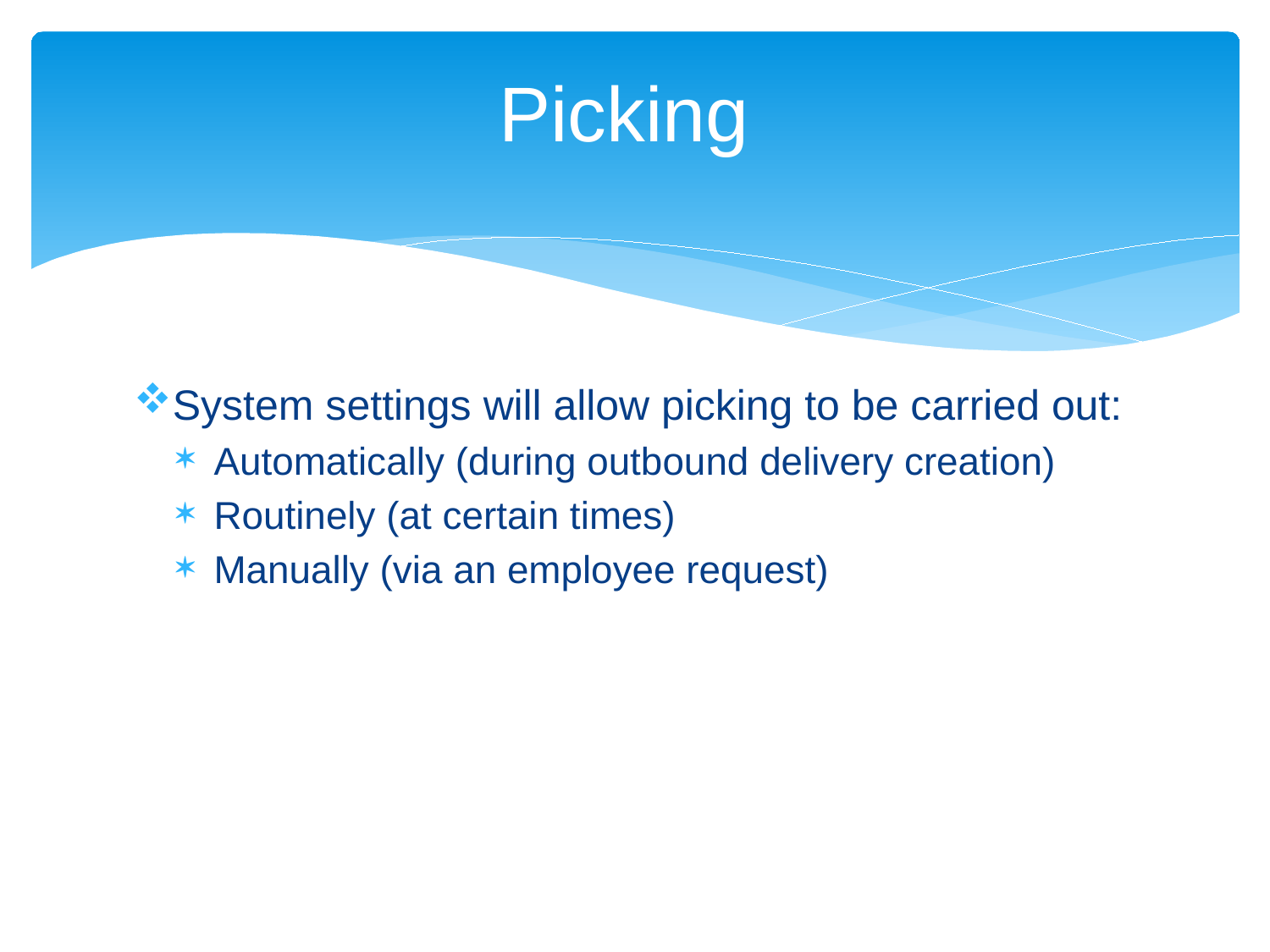

# Picking
System settings will allow picking to be carried out:
Automatically (during outbound delivery creation)
Routinely (at certain times)
Manually (via an employee request)